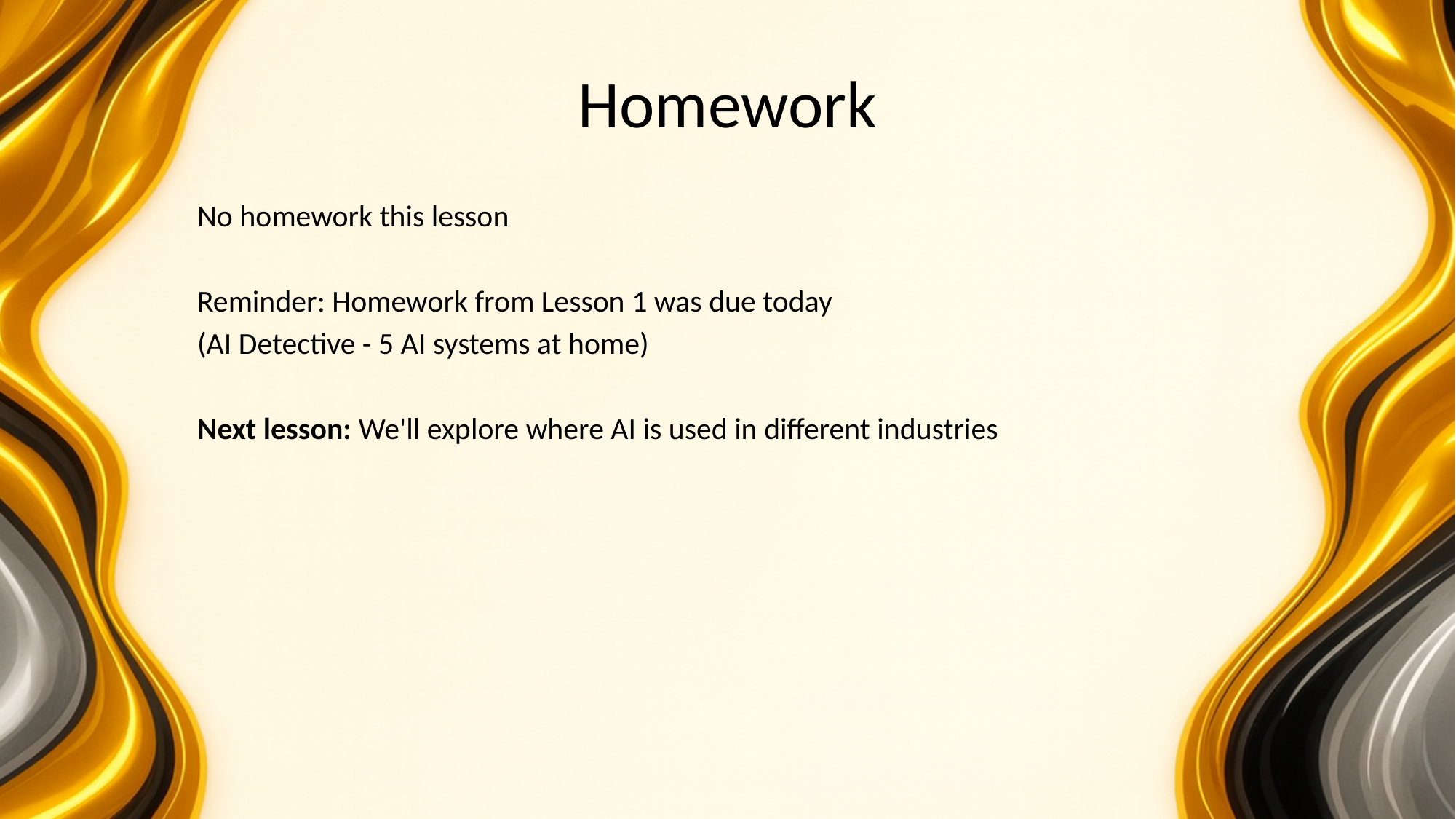

# Homework
No homework this lesson

Reminder: Homework from Lesson 1 was due today
(AI Detective - 5 AI systems at home)

Next lesson: We'll explore where AI is used in different industries